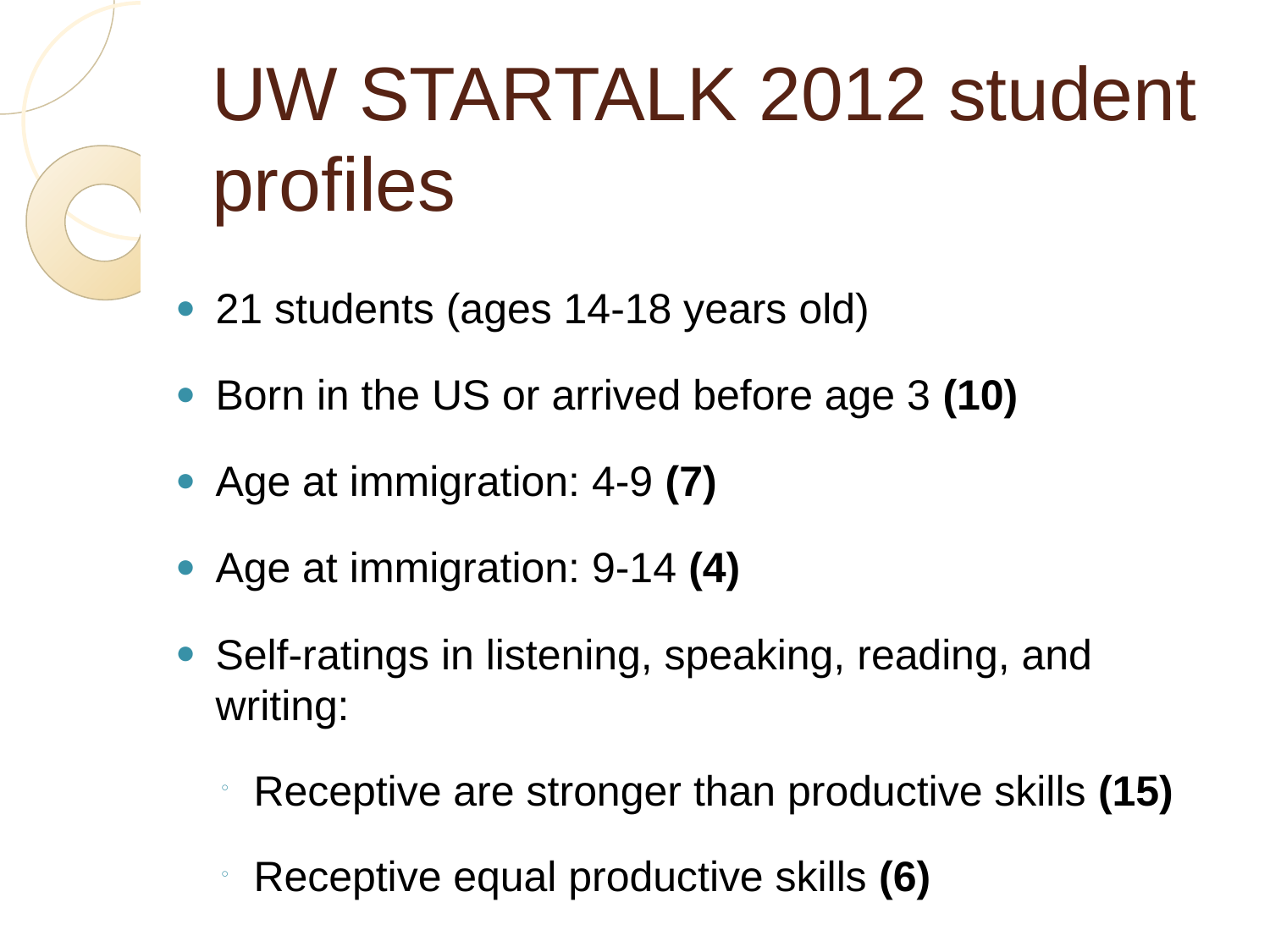

# UW STARTALK 2012 student profiles
21 students (ages 14-18 years old)
Born in the US or arrived before age 3 (10)
Age at immigration: 4-9 (7)
Age at immigration: 9-14 (4)
Self-ratings in listening, speaking, reading, and writing:
Receptive are stronger than productive skills (15)
Receptive equal productive skills (6)